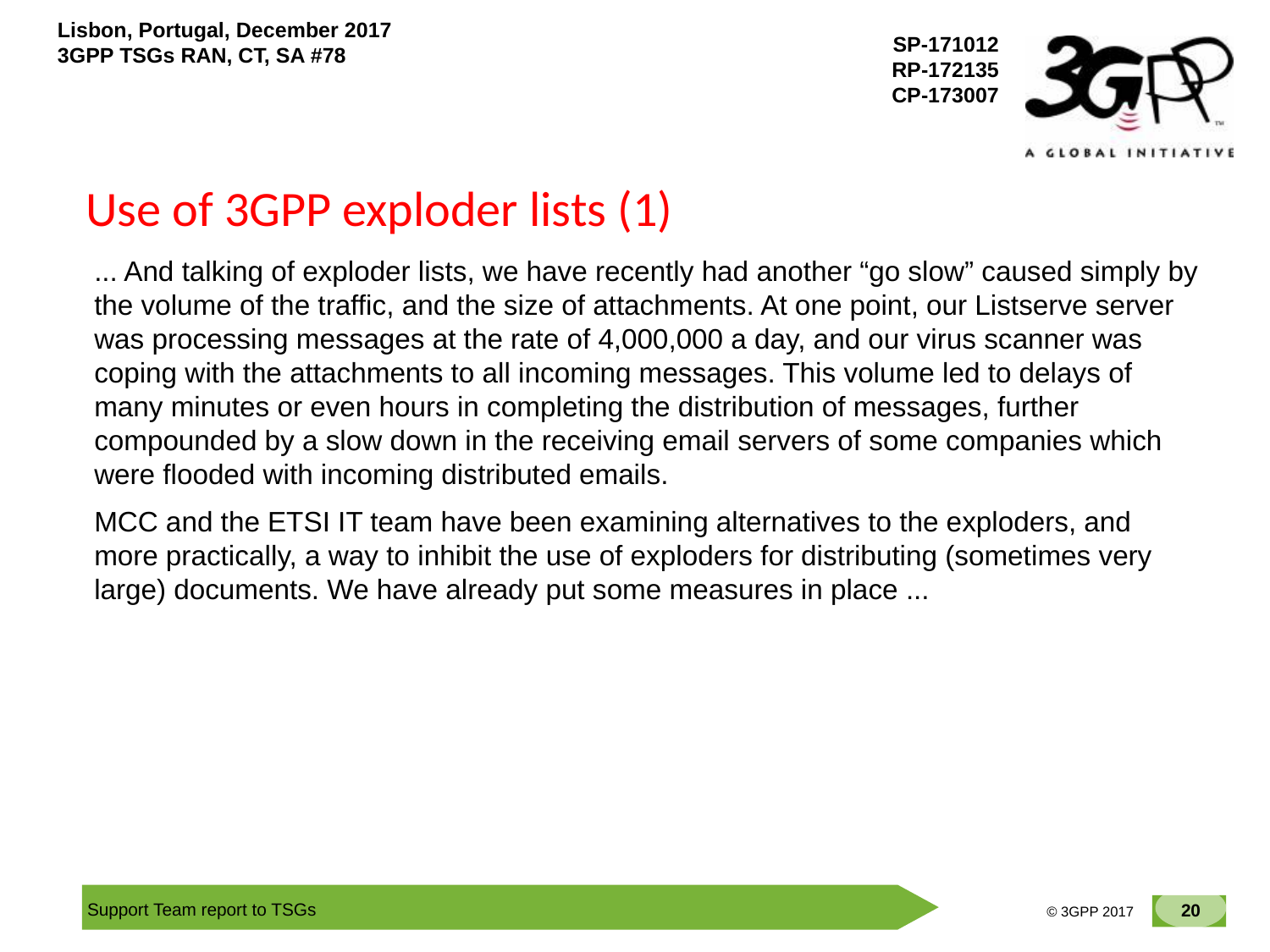

Use of 3GPP exploder lists (1)
... And talking of exploder lists, we have recently had another “go slow” caused simply by the volume of the traffic, and the size of attachments. At one point, our Listserve server was processing messages at the rate of 4,000,000 a day, and our virus scanner was coping with the attachments to all incoming messages. This volume led to delays of many minutes or even hours in completing the distribution of messages, further compounded by a slow down in the receiving email servers of some companies which were flooded with incoming distributed emails.
MCC and the ETSI IT team have been examining alternatives to the exploders, and more practically, a way to inhibit the use of exploders for distributing (sometimes very large) documents. We have already put some measures in place ...